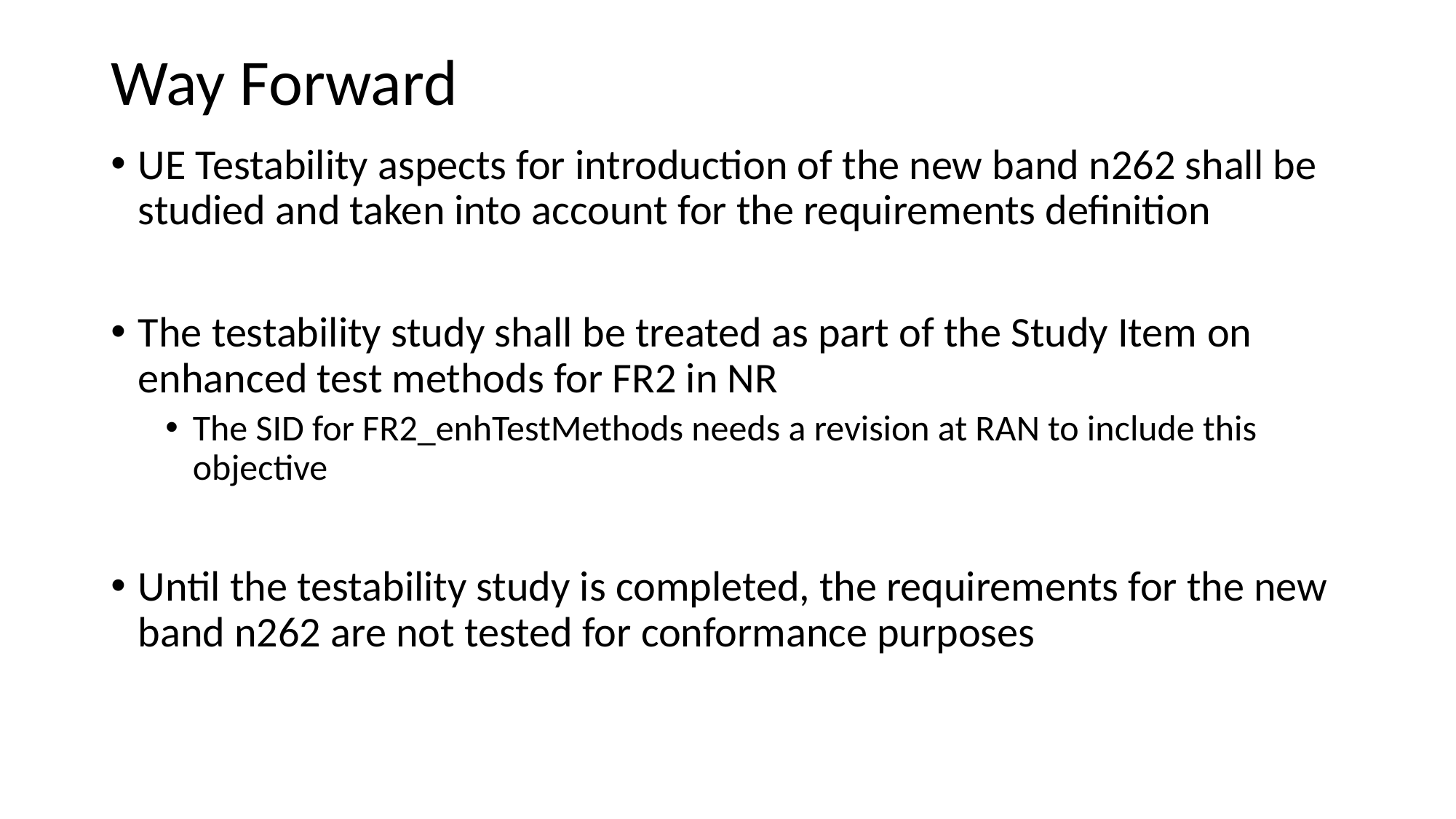

# Way Forward
UE Testability aspects for introduction of the new band n262 shall be studied and taken into account for the requirements definition

The testability study shall be treated as part of the Study Item on enhanced test methods for FR2 in NR
The SID for FR2_enhTestMethods needs a revision at RAN to include this objective

Until the testability study is completed, the requirements for the new band n262 are not tested for conformance purposes